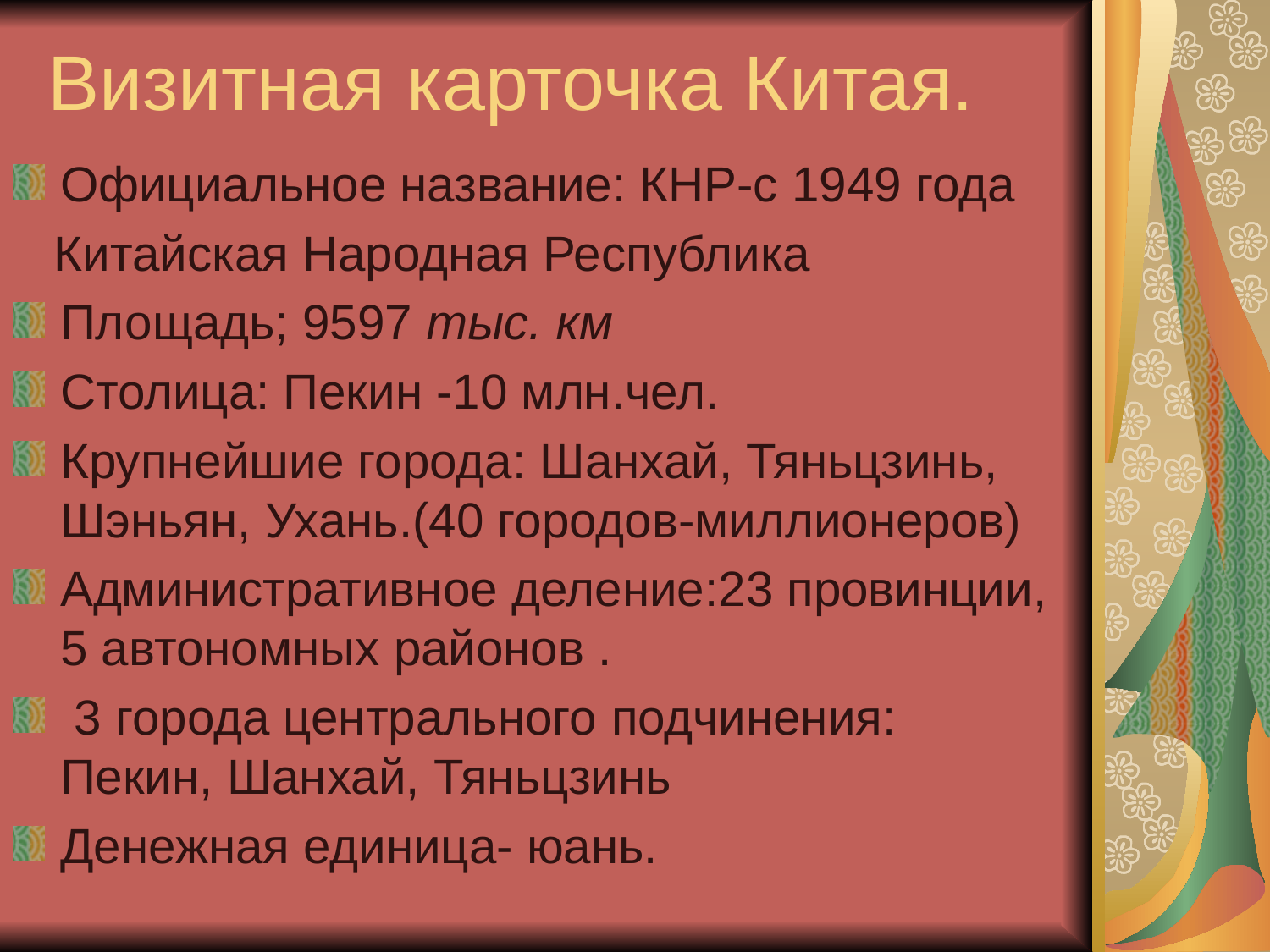

# Визитная карточка Китая.
Официальное название: КНР-с 1949 года
   Китайская Народная Республика
Площадь; 9597 тыс. км
Столица: Пекин -10 млн.чел.
Крупнейшие города: Шанхай, Тяньцзинь,  Шэньян, Ухань.(40 городов-миллионеров)
Административное деление:23 провинции,  5 автономных районов .
 3 города центрального подчинения: Пекин, Шанхай, Тяньцзинь
Денежная единица- юань.